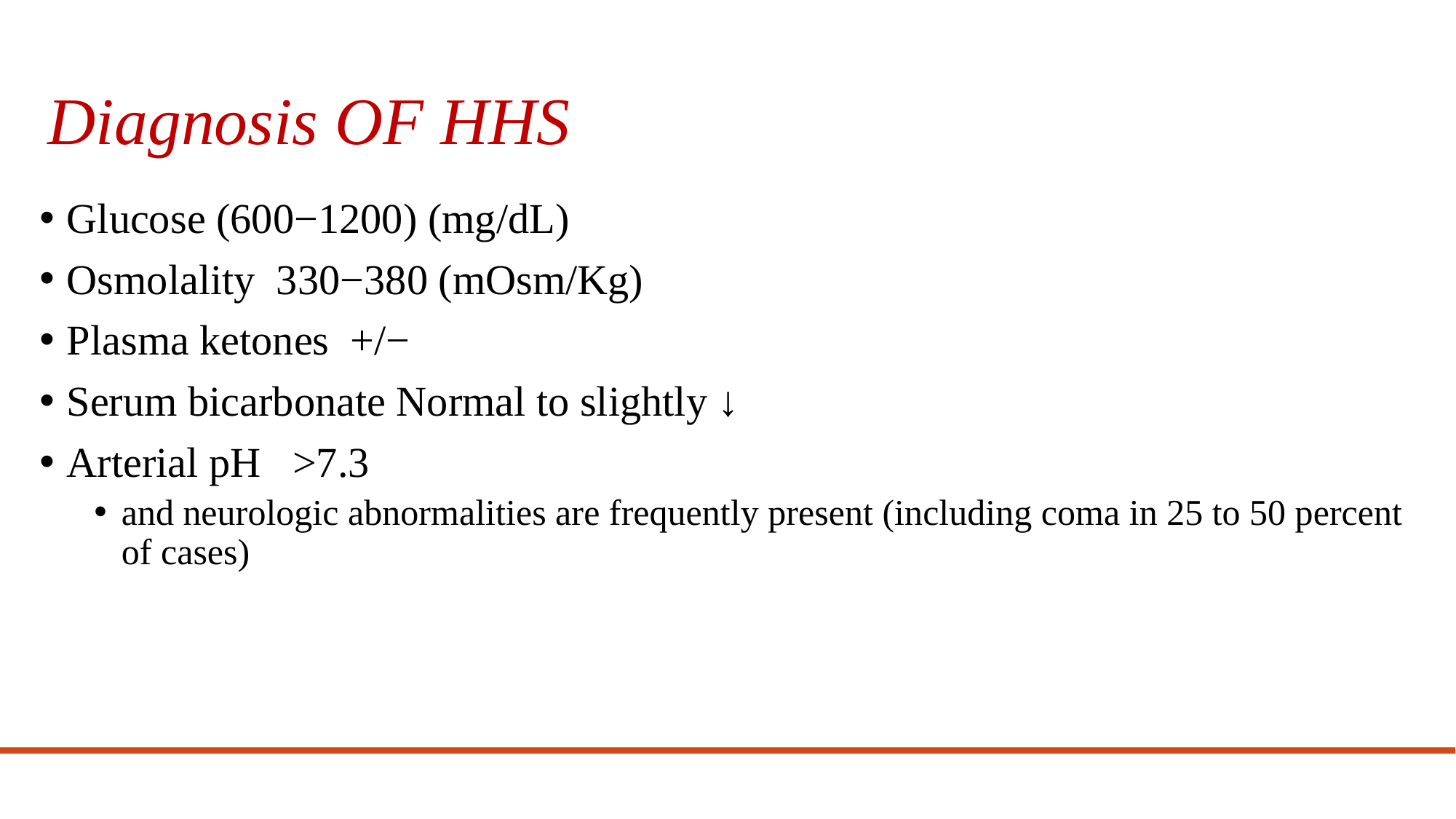

# Diagnosis OF HHS
Glucose (600−1200) (mg/dL)
Osmolality  330−380 (mOsm/Kg)
Plasma ketones  +/−
Serum bicarbonate Normal to slightly ↓
Arterial pH   >7.3
and neurologic abnormalities are frequently present (including coma in 25 to 50 percent of cases)